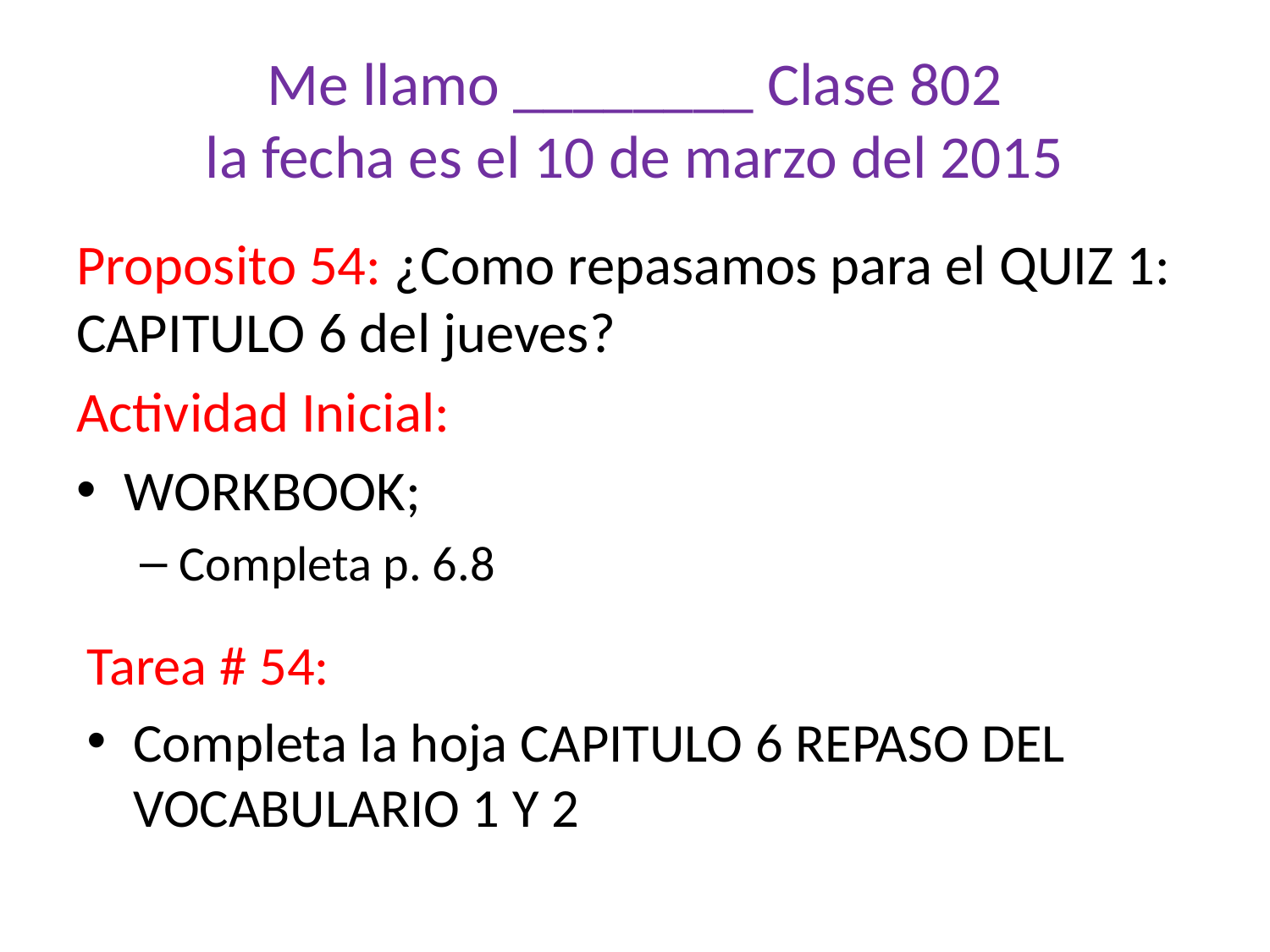

# Me llamo ________ Clase 802 la fecha es el 10 de marzo del 2015
Proposito 54: ¿Como repasamos para el QUIZ 1: CAPITULO 6 del jueves?
Actividad Inicial:
WORKBOOK;
Completa p. 6.8
Tarea # 54:
Completa la hoja CAPITULO 6 REPASO DEL VOCABULARIO 1 Y 2